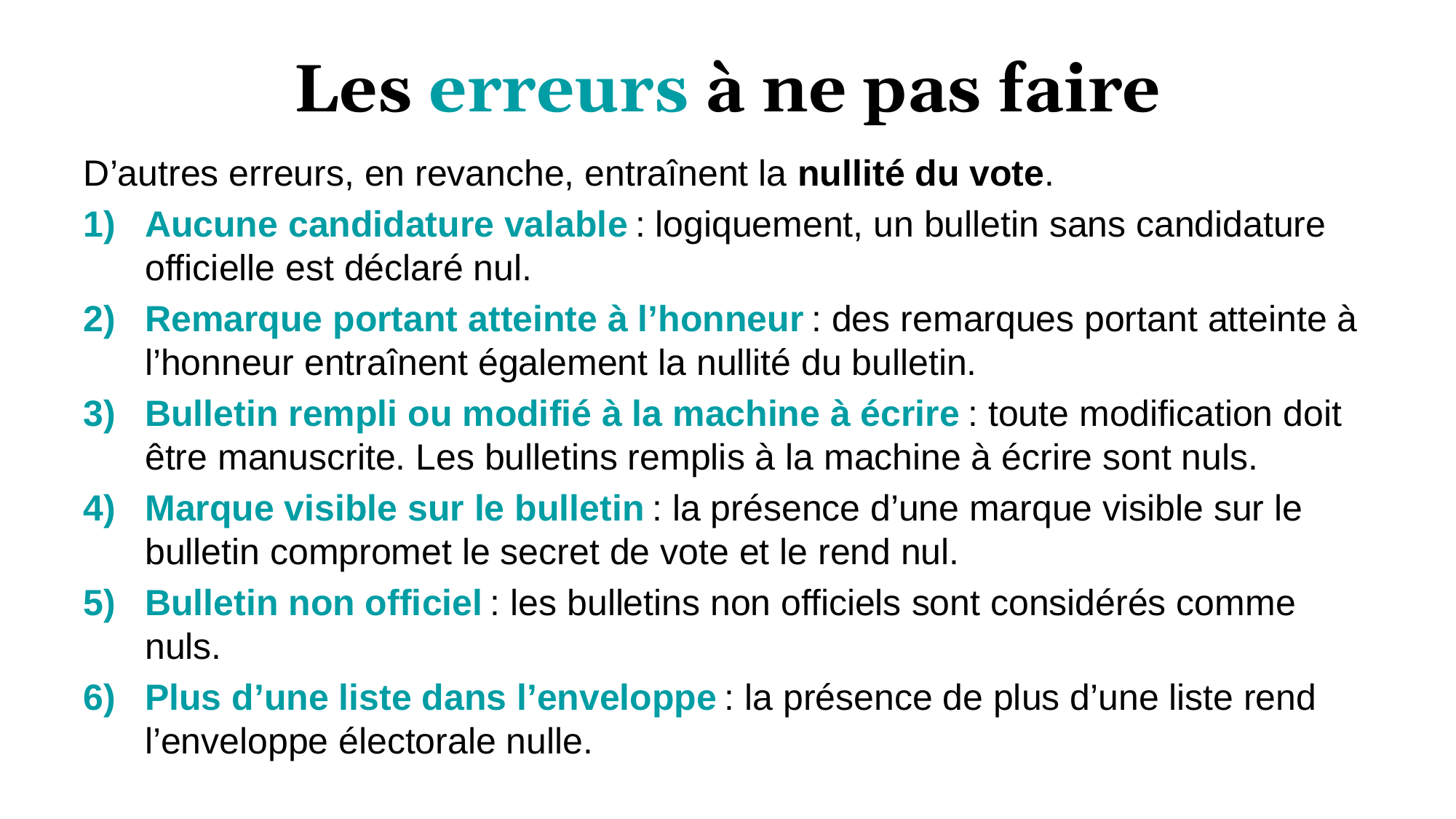

# Les erreurs à ne pas faire
D’autres erreurs, en revanche, entraînent la nullité du vote.
Aucune candidature valable : logiquement, un bulletin sans candidature officielle est déclaré nul.
Remarque portant atteinte à l’honneur : des remarques portant atteinte à l’honneur entraînent également la nullité du bulletin.
Bulletin rempli ou modifié à la machine à écrire : toute modification doit être manuscrite. Les bulletins remplis à la machine à écrire sont nuls.
Marque visible sur le bulletin : la présence d’une marque visible sur le bulletin compromet le secret de vote et le rend nul.
Bulletin non officiel : les bulletins non officiels sont considérés comme nuls.
Plus d’une liste dans l’enveloppe : la présence de plus d’une liste rend l’enveloppe électorale nulle.